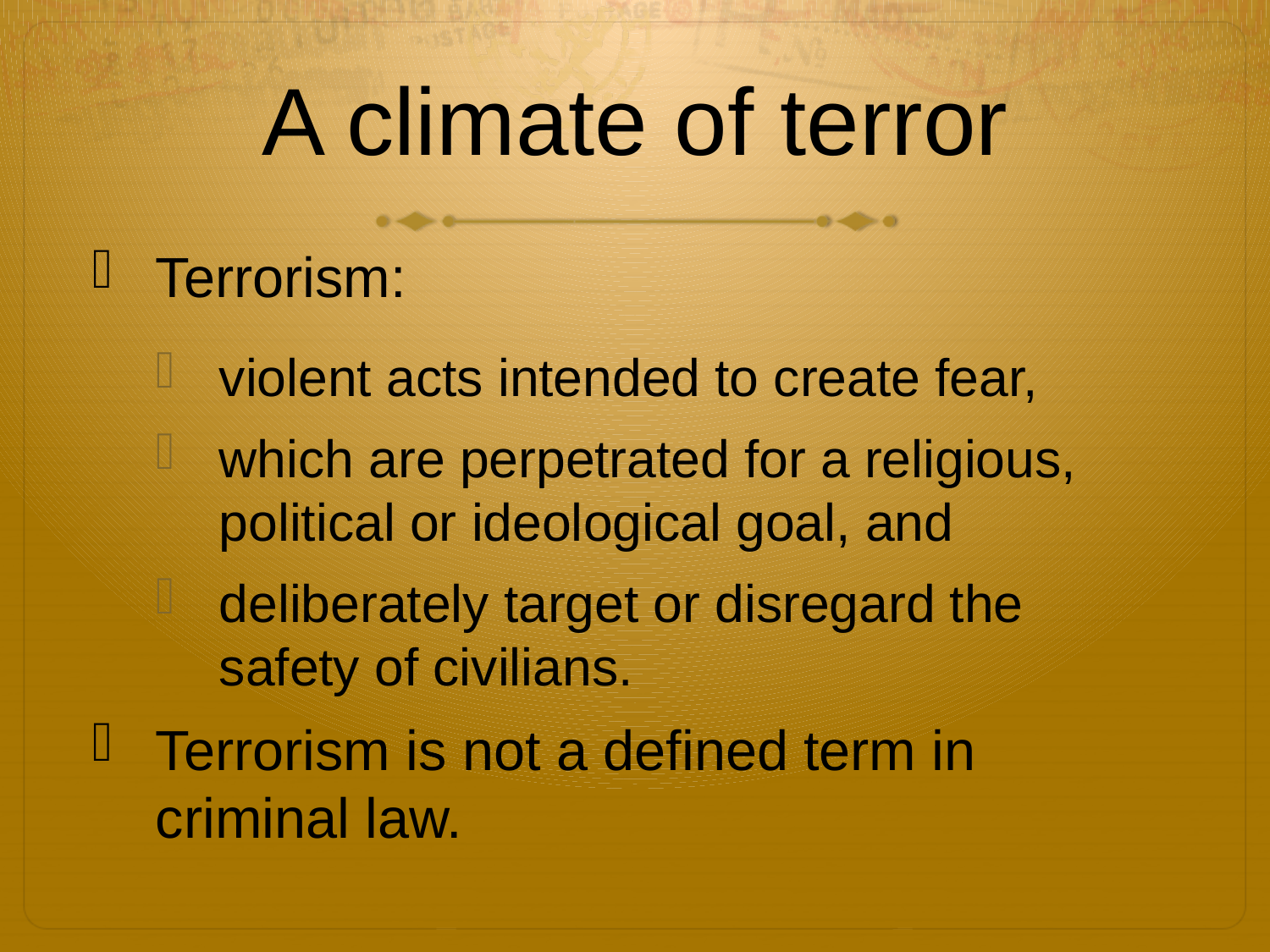

# A climate of terror
Terrorism:
violent acts intended to create fear,
which are perpetrated for a religious, political or ideological goal, and
deliberately target or disregard the safety of civilians.
Terrorism is not a defined term in criminal law.